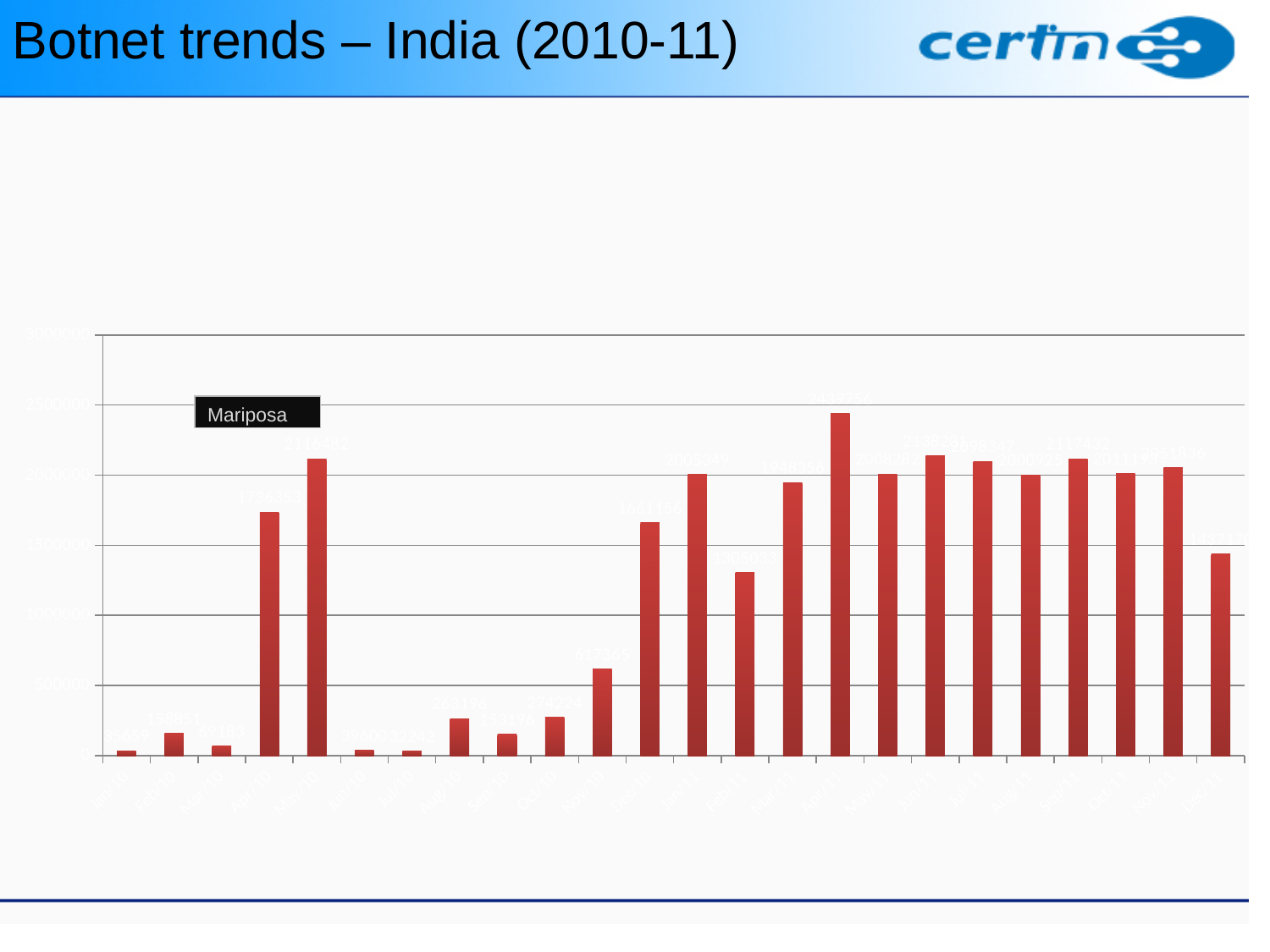

Botnet trends – India (2010-11)

### Chart

| Category |  |
|---|---|
| 40179 | 35659.0 |
| 40210 | 158851.0 |
| 40238 | 69183.0 |
| 40269 | 1736353.0 |
| 40299 | 2116482.0 |
| 40330 | 39600.0 |
| 40360 | 32242.0 |
| 40391 | 263196.0 |
| 40422 | 153196.0 |
| 40452 | 274224.0 |
| 40483 | 617365.0 |
| 40513 | 1661156.0 |
| 40544 | 2005349.0 |
| 40575 | 1305033.0 |
| 40603 | 1948356.0 |
| 40634 | 2439756.0 |
| 40664 | 2008282.0 |
| 40695 | 2138201.0 |
| 40725 | 2098347.0 |
| 40756 | 2000925.0 |
| 40787 | 2117432.0 |
| 40817 | 2011193.0 |
| 40848 | 2051836.0 |
| 40878 | 1437170.0 |
Mariposa